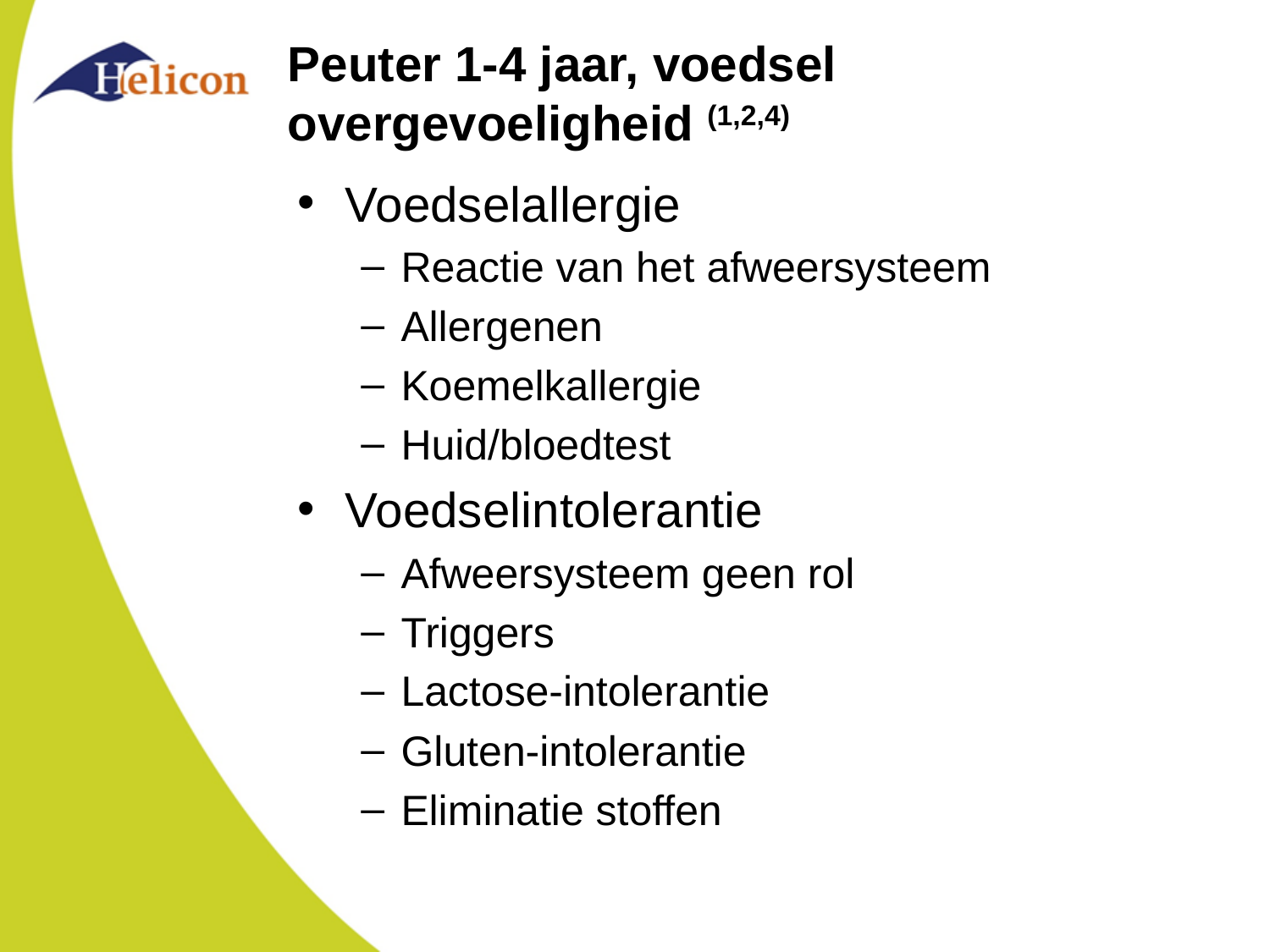

# Peuter 1-4 jaar, voedsel overgevoeligheid (1,2,4)
Voedselallergie
Reactie van het afweersysteem
Allergenen
Koemelkallergie
Huid/bloedtest
Voedselintolerantie
Afweersysteem geen rol
Triggers
Lactose-intolerantie
Gluten-intolerantie
Eliminatie stoffen